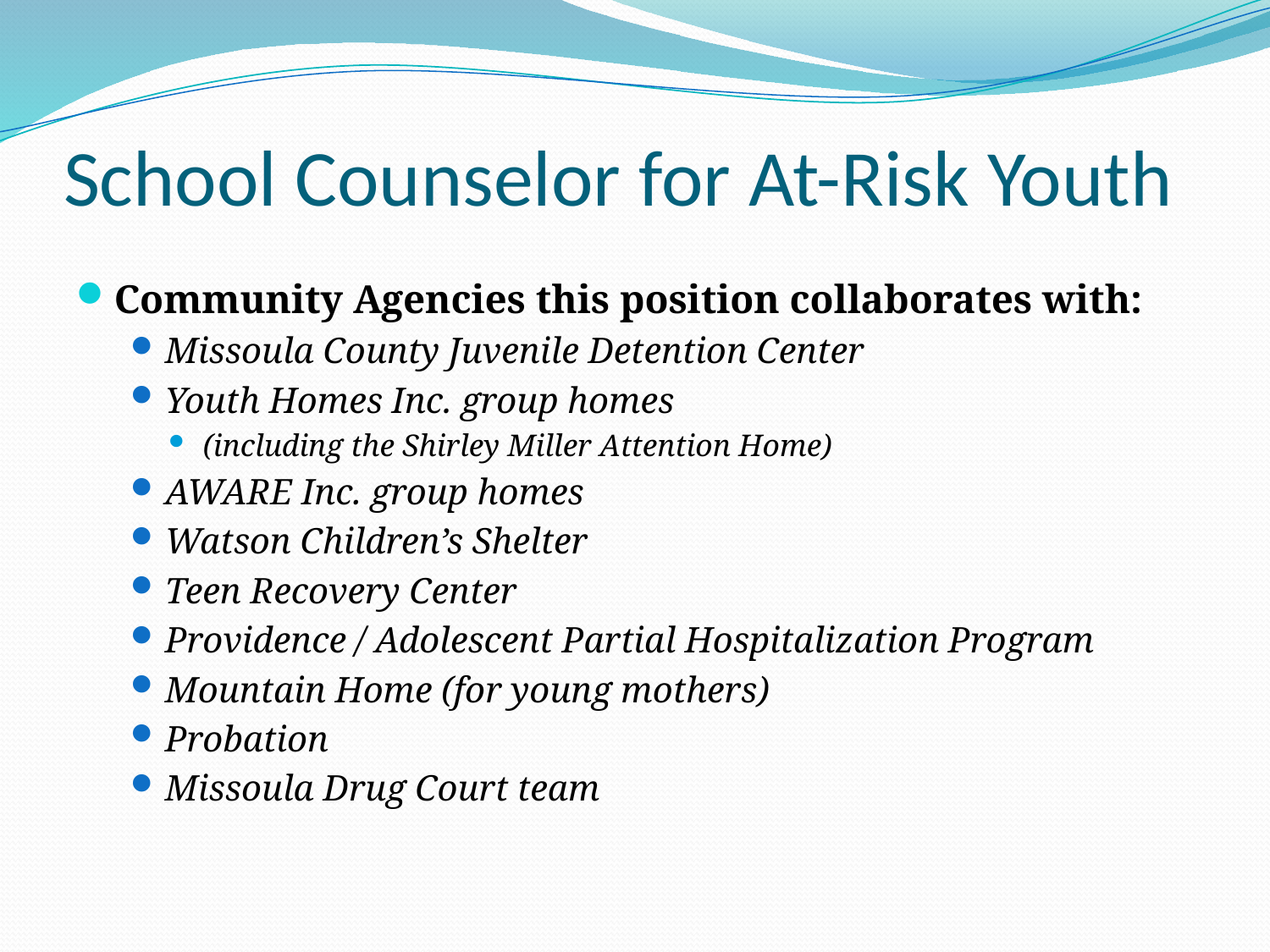

# School Counselor for At-Risk Youth
Community Agencies this position collaborates with:
Missoula County Juvenile Detention Center
Youth Homes Inc. group homes
(including the Shirley Miller Attention Home)
AWARE Inc. group homes
Watson Children’s Shelter
Teen Recovery Center
Providence / Adolescent Partial Hospitalization Program
Mountain Home (for young mothers)
Probation
Missoula Drug Court team